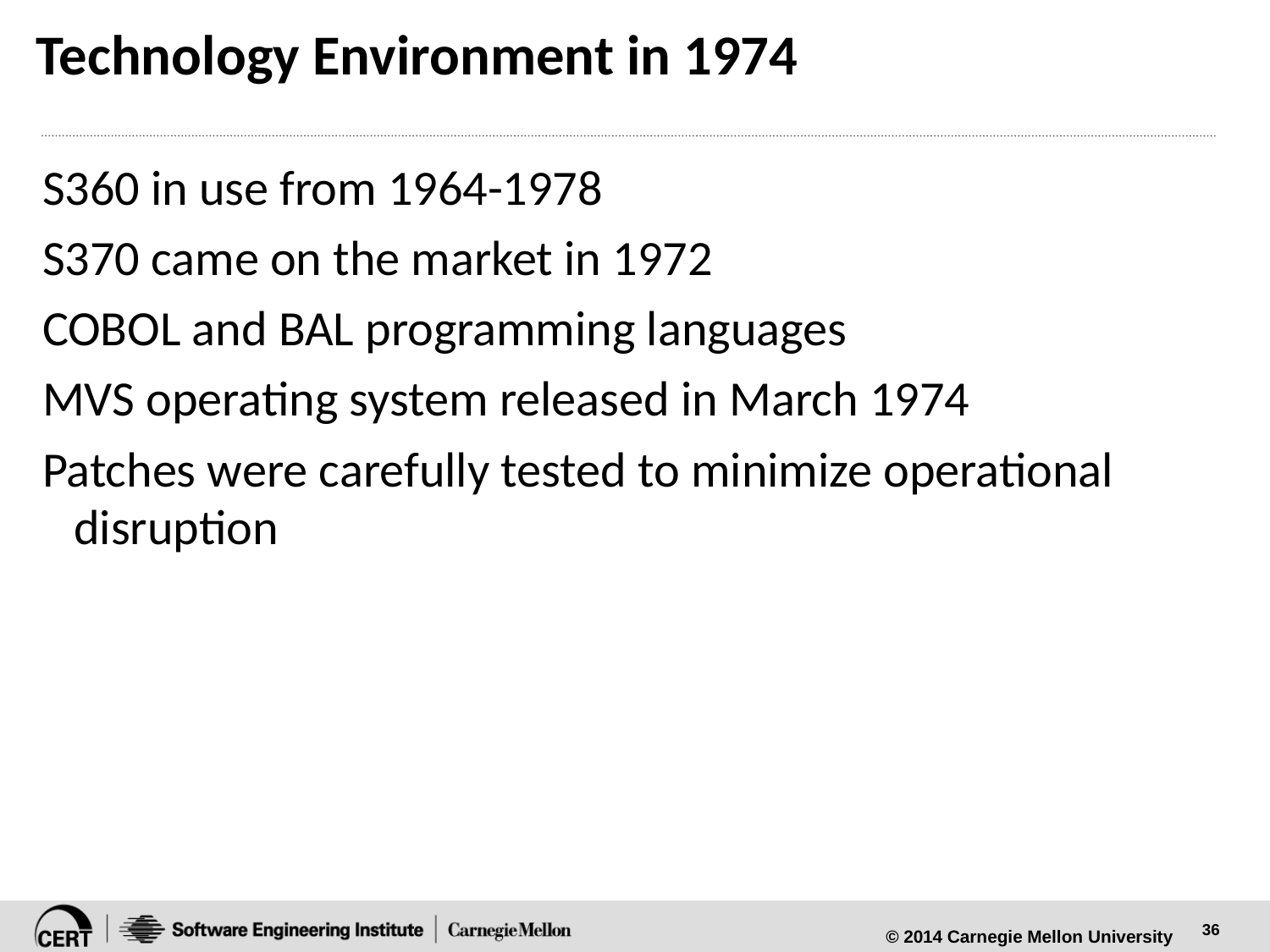

# Technology Environment in 1974
S360 in use from 1964-1978
S370 came on the market in 1972
COBOL and BAL programming languages
MVS operating system released in March 1974
Patches were carefully tested to minimize operational disruption